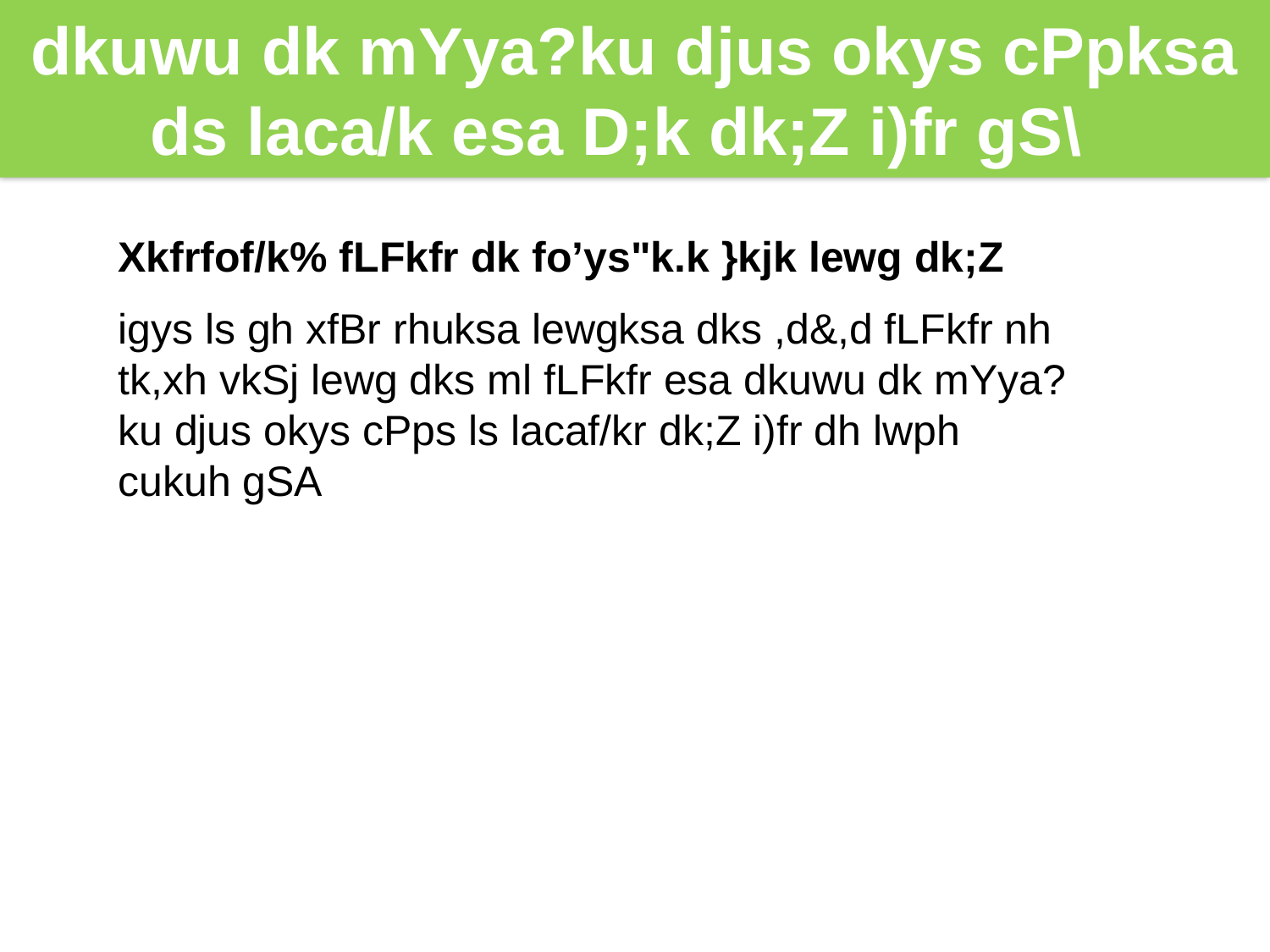

dkuwu dk mYya?ku djus okys cPpksa ds laca/k esa D;k dk;Z i)fr gS\
Xkfrfof/k% fLFkfr dk fo’ys"k.k }kjk lewg dk;Z
igys ls gh xfBr rhuksa lewgksa dks ,d&,d fLFkfr nh tk,xh vkSj lewg dks ml fLFkfr esa dkuwu dk mYya?ku djus okys cPps ls lacaf/kr dk;Z i)fr dh lwph cukuh gSA